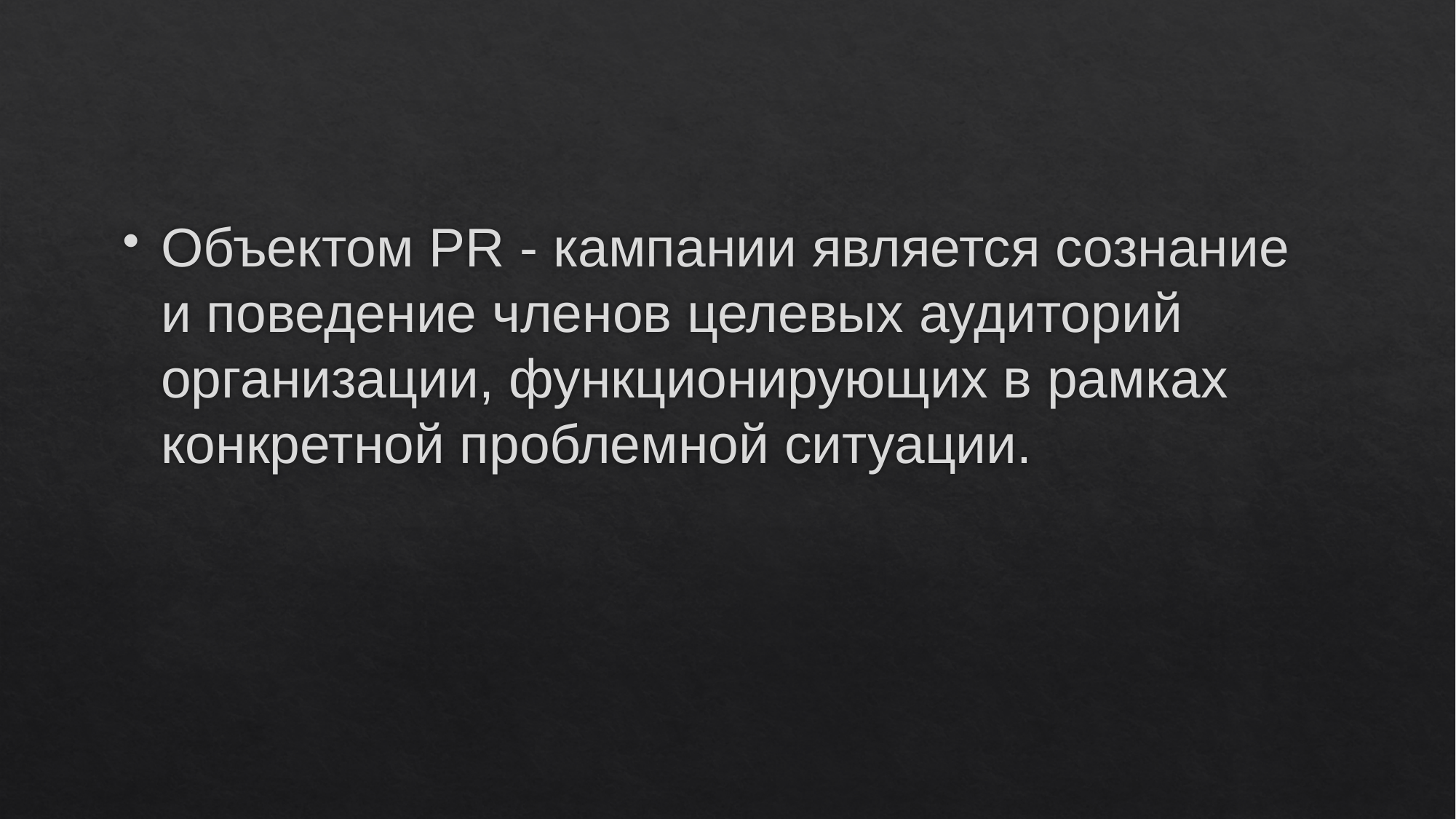

Объектом PR - кампании является сознание и поведение членов целевых аудиторий организации, функционирующих в рамках конкретной проблемной ситуации.